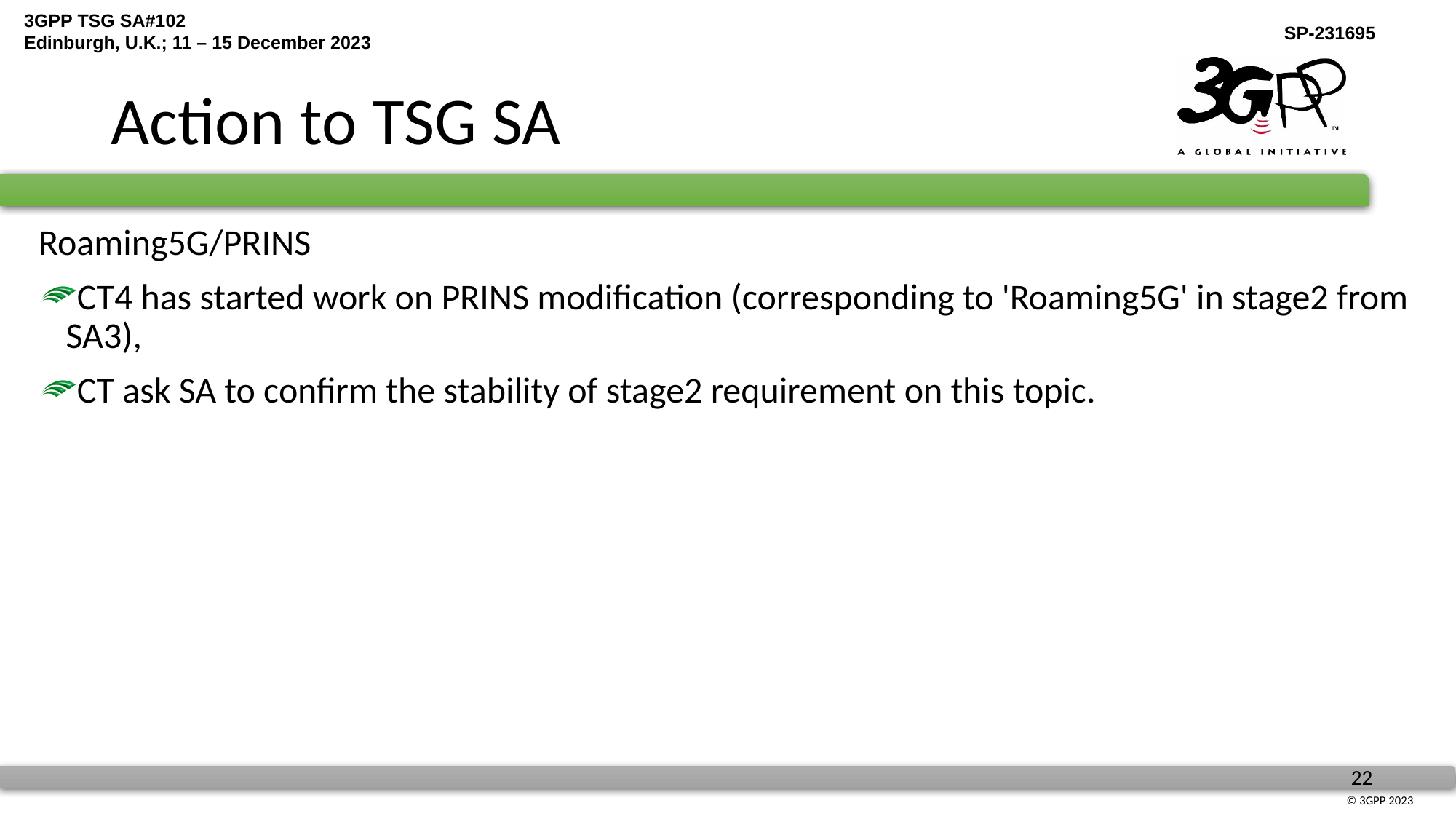

# Action to TSG SA
Roaming5G/PRINS
CT4 has started work on PRINS modification (corresponding to 'Roaming5G' in stage2 from SA3),
CT ask SA to confirm the stability of stage2 requirement on this topic.